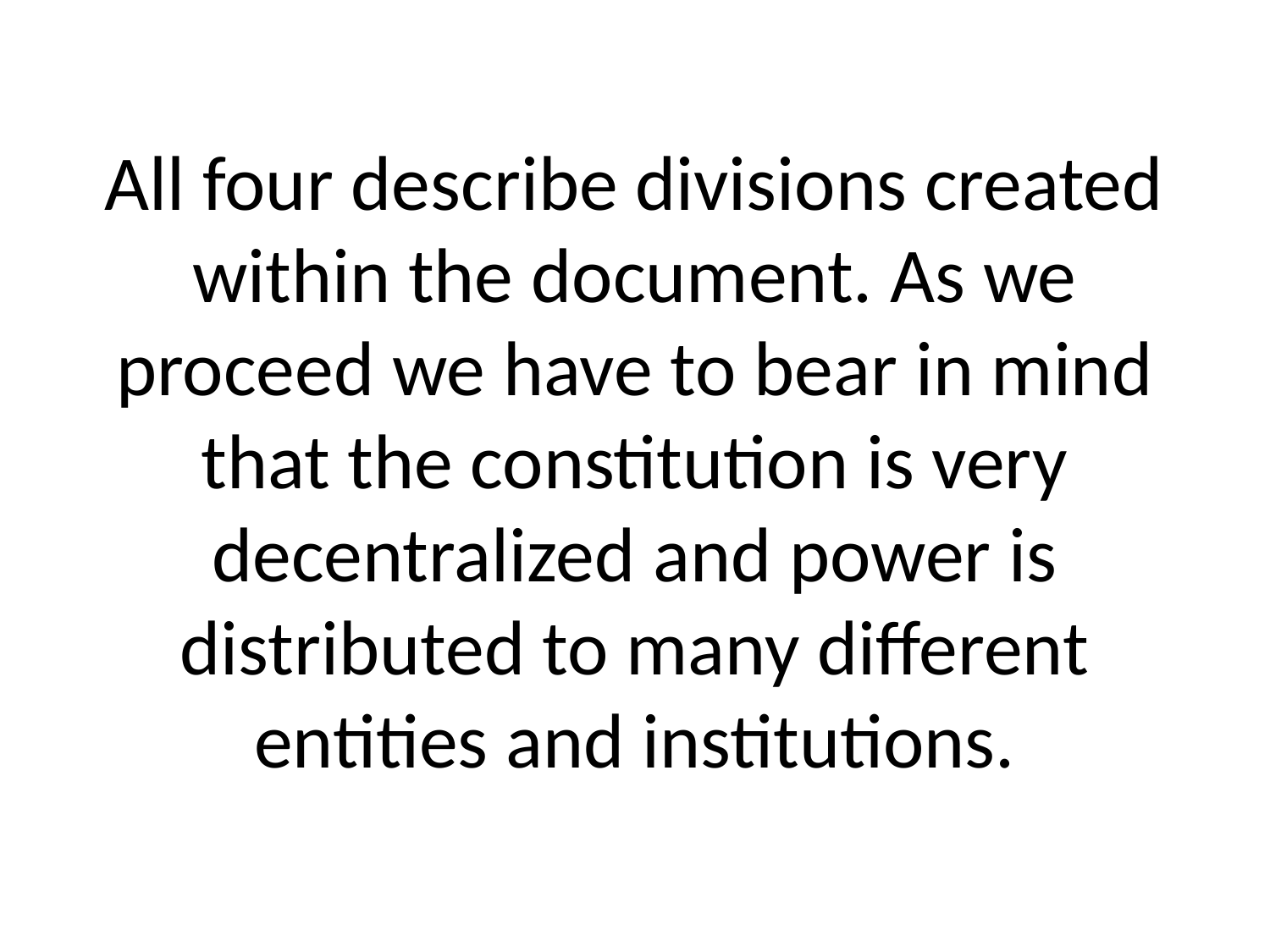

# All four describe divisions created within the document. As we proceed we have to bear in mind that the constitution is very decentralized and power is distributed to many different entities and institutions.